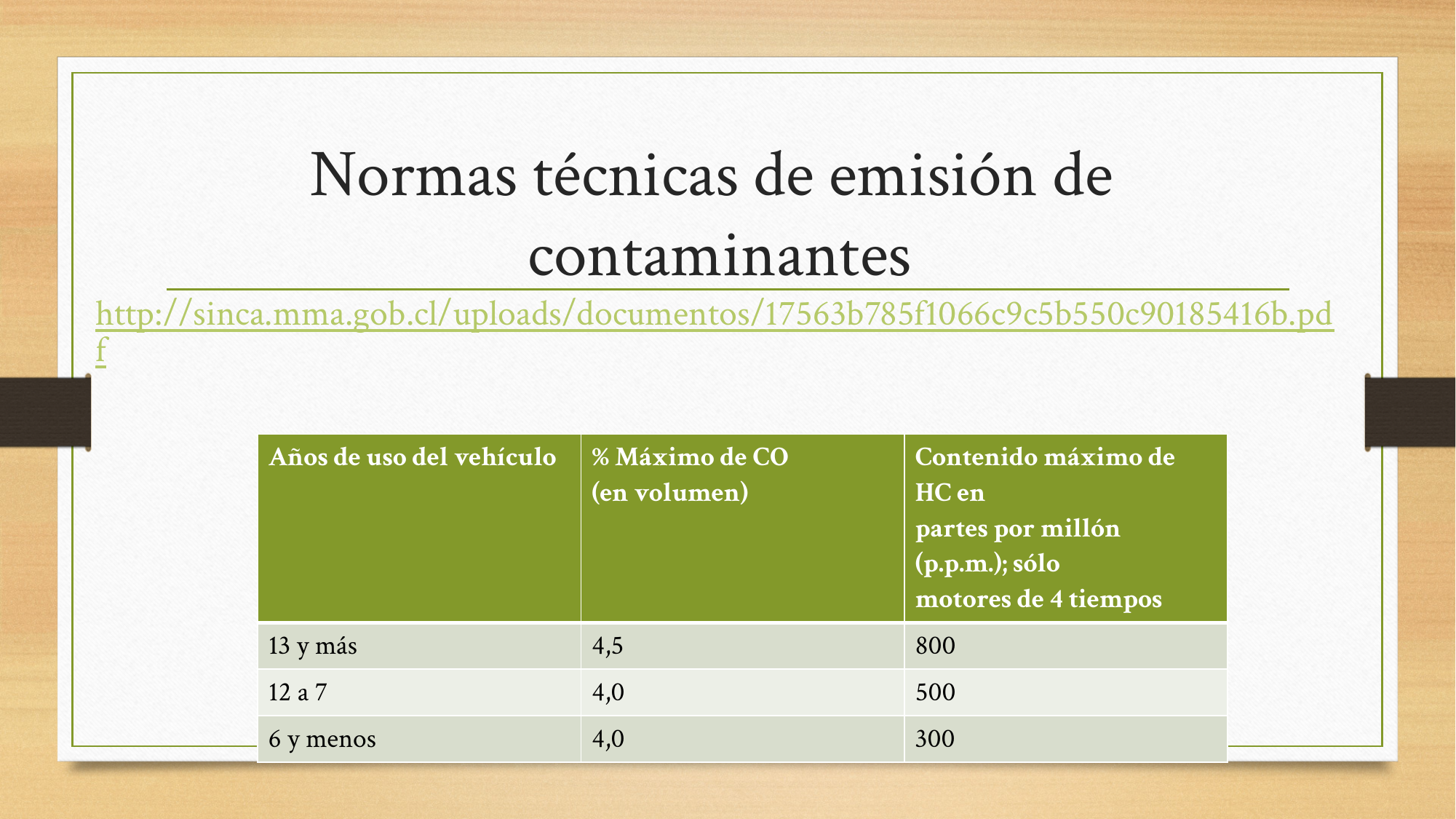

# Normas técnicas de emisión de contaminantes http://sinca.mma.gob.cl/uploads/documentos/17563b785f1066c9c5b550c90185416b.pdf
| Años de uso del vehículo | % Máximo de CO (en volumen) | Contenido máximo de HC en partes por millón (p.p.m.); sólo motores de 4 tiempos |
| --- | --- | --- |
| 13 y más | 4,5 | 800 |
| 12 a 7 | 4,0 | 500 |
| 6 y menos | 4,0 | 300 |